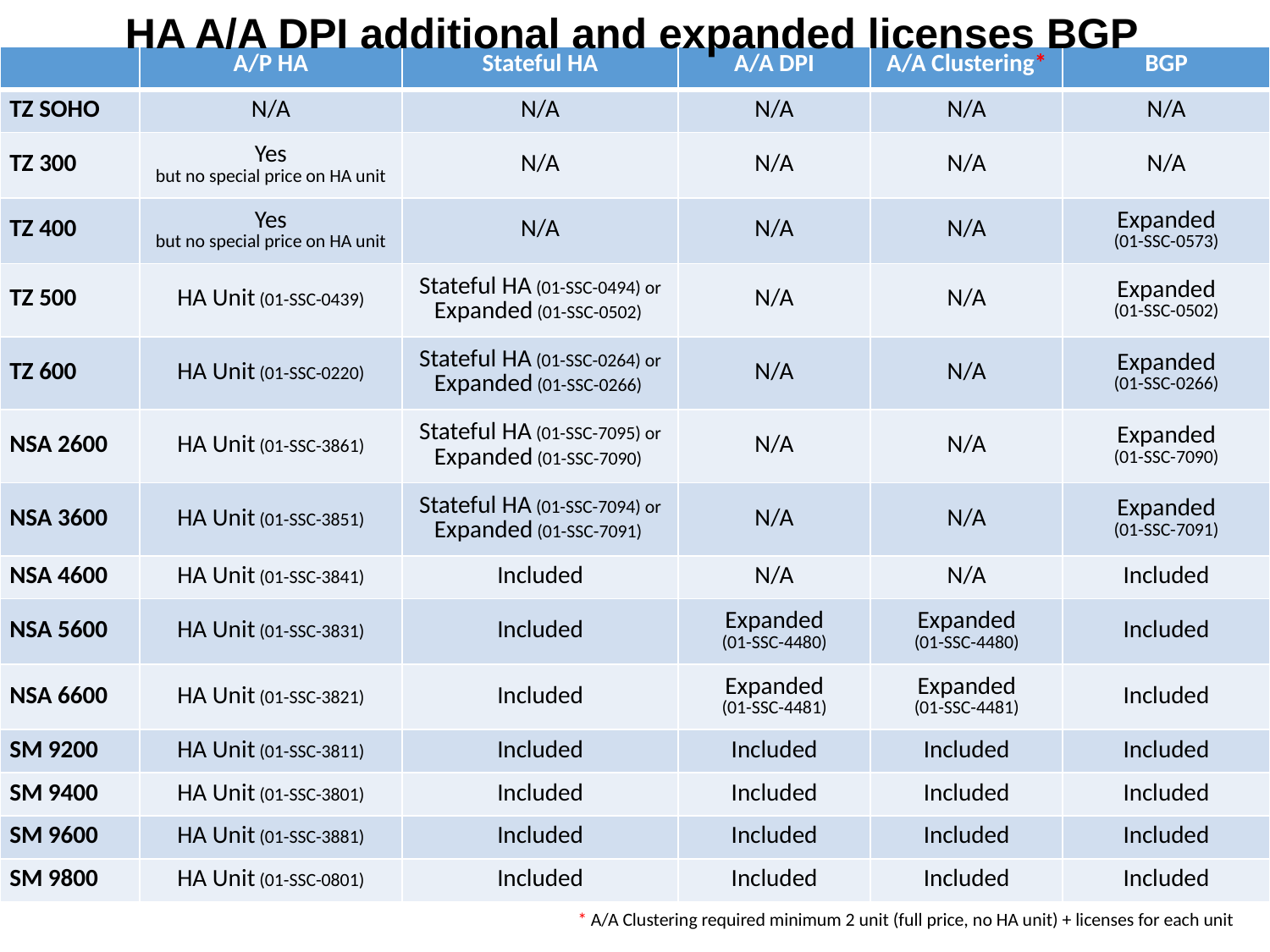

HA A/A DPI additional and expanded licenses BGP
|  | A/P HA | Stateful HA | A/A DPI | A/A Clustering\* | BGP |
| --- | --- | --- | --- | --- | --- |
| TZ SOHO | N/A | N/A | N/A | N/A | N/A |
| TZ 300 | Yes but no special price on HA unit | N/A | N/A | N/A | N/A |
| TZ 400 | Yes but no special price on HA unit | N/A | N/A | N/A | Expanded (01-SSC-0573) |
| TZ 500 | HA Unit (01-SSC-0439) | Stateful HA (01-SSC-0494) or Expanded (01-SSC-0502) | N/A | N/A | Expanded (01-SSC-0502) |
| TZ 600 | HA Unit (01-SSC-0220) | Stateful HA (01-SSC-0264) or Expanded (01-SSC-0266) | N/A | N/A | Expanded (01-SSC-0266) |
| NSA 2600 | HA Unit (01-SSC-3861) | Stateful HA (01-SSC-7095) or Expanded (01-SSC-7090) | N/A | N/A | Expanded (01-SSC-7090) |
| NSA 3600 | HA Unit (01-SSC-3851) | Stateful HA (01-SSC-7094) or Expanded (01-SSC-7091) | N/A | N/A | Expanded (01-SSC-7091) |
| NSA 4600 | HA Unit (01-SSC-3841) | Included | N/A | N/A | Included |
| NSA 5600 | HA Unit (01-SSC-3831) | Included | Expanded (01-SSC-4480) | Expanded (01-SSC-4480) | Included |
| NSA 6600 | HA Unit (01-SSC-3821) | Included | Expanded (01-SSC-4481) | Expanded (01-SSC-4481) | Included |
| SM 9200 | HA Unit (01-SSC-3811) | Included | Included | Included | Included |
| SM 9400 | HA Unit (01-SSC-3801) | Included | Included | Included | Included |
| SM 9600 | HA Unit (01-SSC-3881) | Included | Included | Included | Included |
| SM 9800 | HA Unit (01-SSC-0801) | Included | Included | Included | Included |
* A/A Clustering required minimum 2 unit (full price, no HA unit) + licenses for each unit